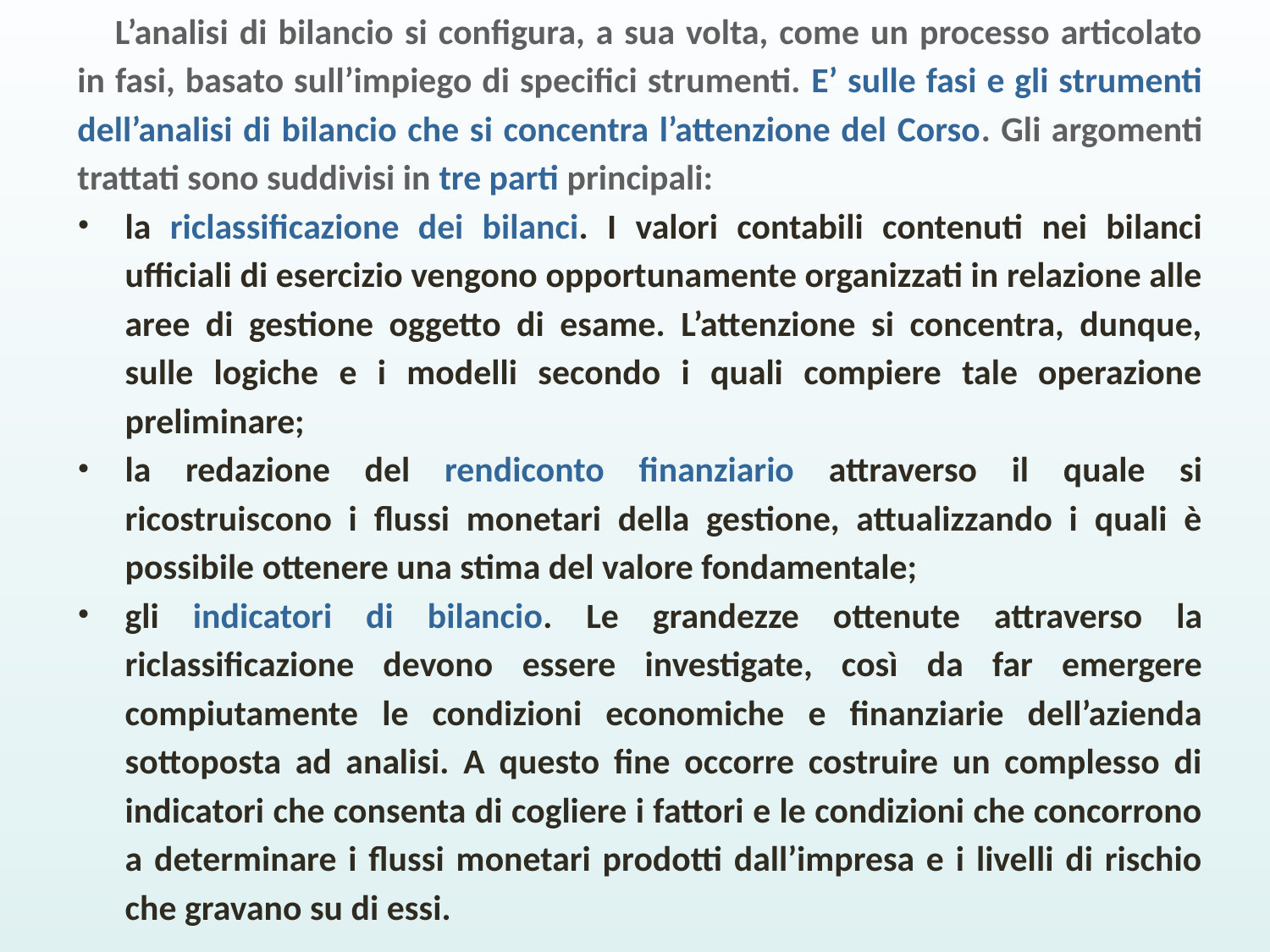

L’analisi di bilancio si configura, a sua volta, come un processo articolato in fasi, basato sull’impiego di specifici strumenti. E’ sulle fasi e gli strumenti dell’analisi di bilancio che si concentra l’attenzione del Corso. Gli argomenti trattati sono suddivisi in tre parti principali:
la riclassificazione dei bilanci. I valori contabili contenuti nei bilanci ufficiali di esercizio vengono opportunamente organizzati in relazione alle aree di gestione oggetto di esame. L’attenzione si concentra, dunque, sulle logiche e i modelli secondo i quali compiere tale operazione preliminare;
la redazione del rendiconto finanziario attraverso il quale si ricostruiscono i flussi monetari della gestione, attualizzando i quali è possibile ottenere una stima del valore fondamentale;
gli indicatori di bilancio. Le grandezze ottenute attraverso la riclassificazione devono essere investigate, così da far emergere compiutamente le condizioni economiche e finanziarie dell’azienda sottoposta ad analisi. A questo fine occorre costruire un complesso di indicatori che consenta di cogliere i fattori e le condizioni che concorrono a determinare i flussi monetari prodotti dall’impresa e i livelli di rischio che gravano su di essi.